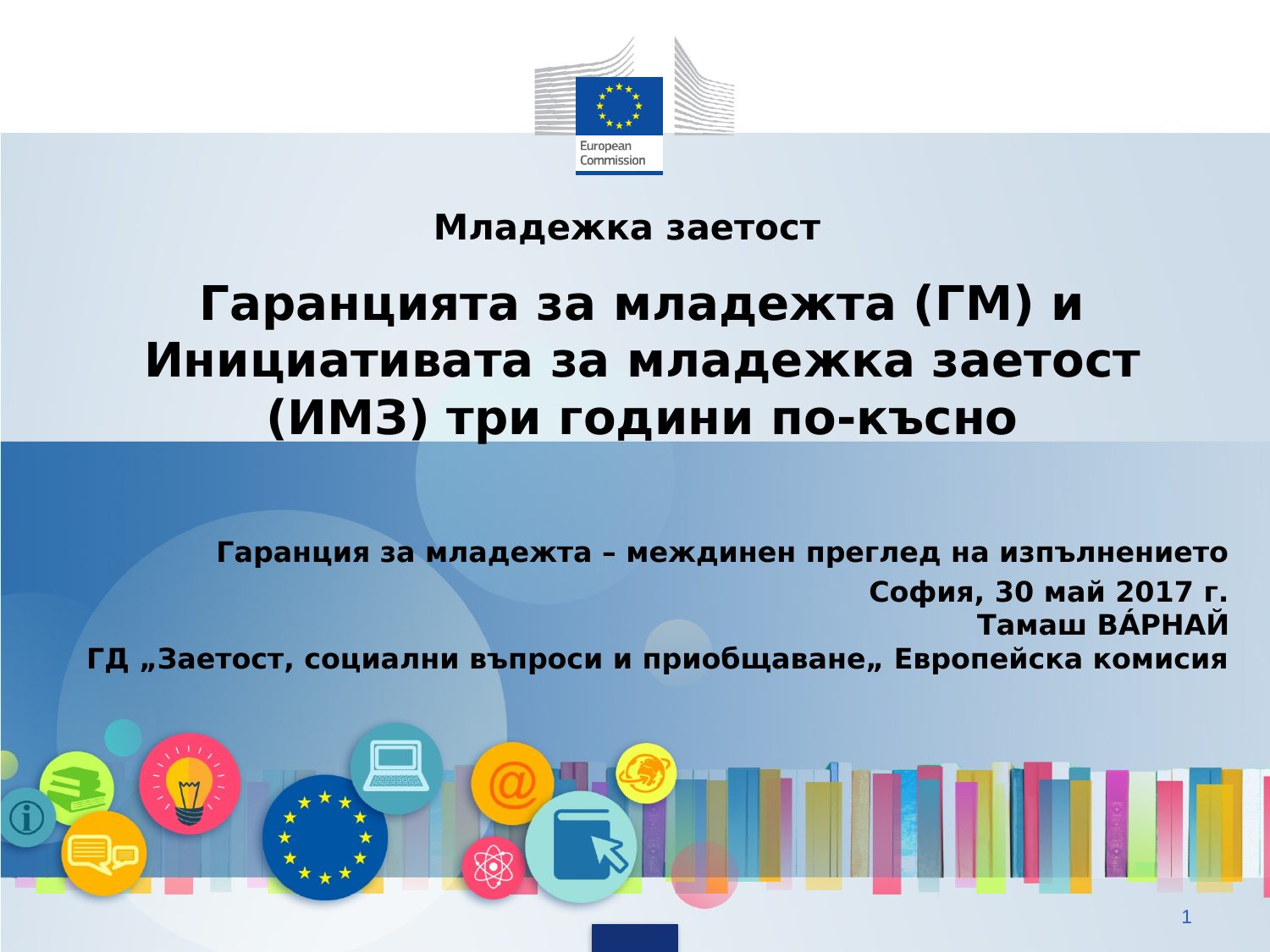

# Младежка заетост
Гаранцията за младежта (ГМ) и Инициативата за младежка заетост (ИМЗ) три години по-късно

Гаранция за младежта – междинен преглед на изпълнението
София, 30 май 2017 г.
Тамаш ВÁРНАЙ
ГД „Заетост, социални въпроси и приобщаване„ Европейска комисия
1